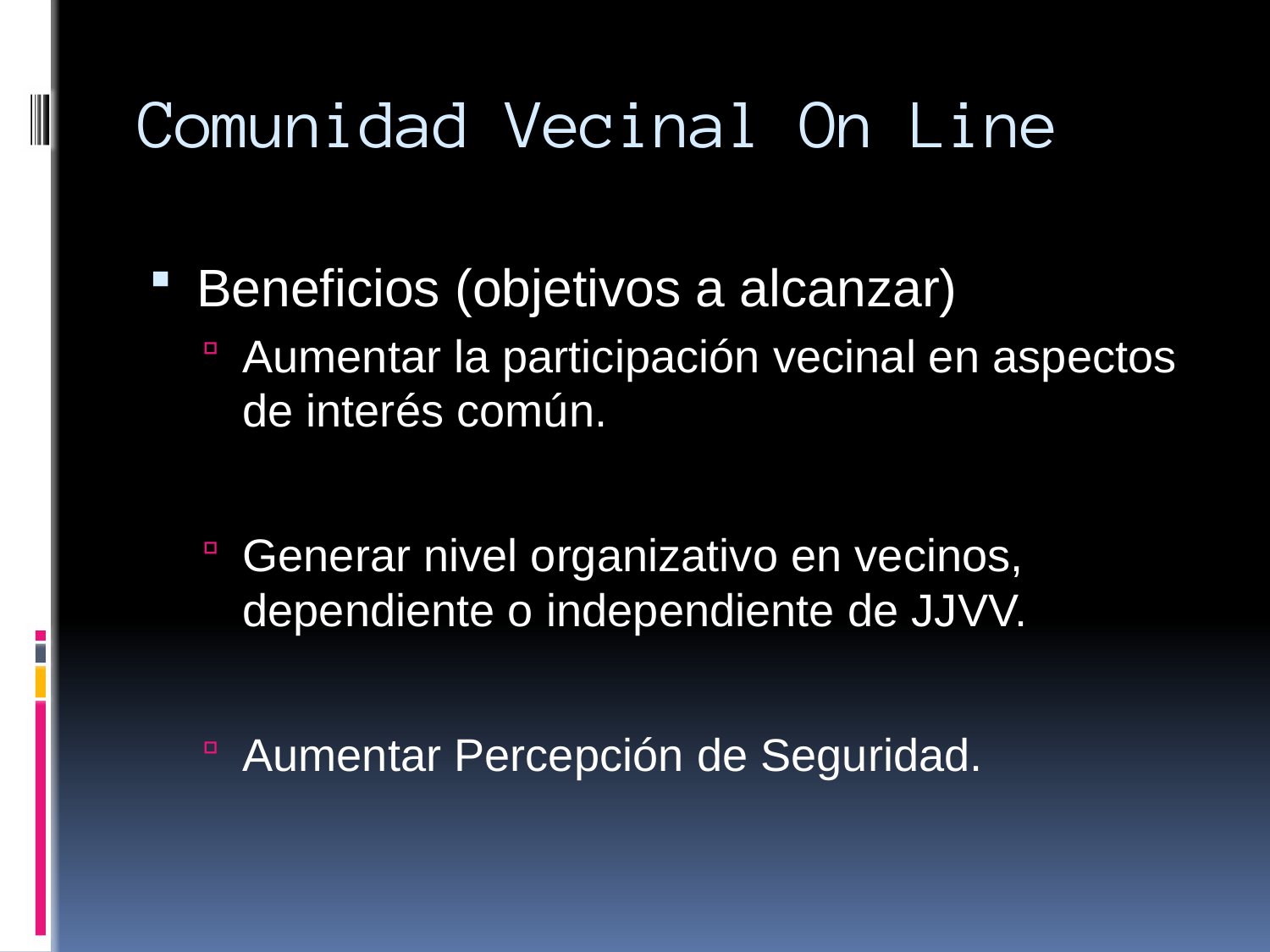

# Comunidad Vecinal On Line
Beneficios (objetivos a alcanzar)
Aumentar la participación vecinal en aspectos de interés común.

Generar nivel organizativo en vecinos, dependiente o independiente de JJVV.

Aumentar Percepción de Seguridad.